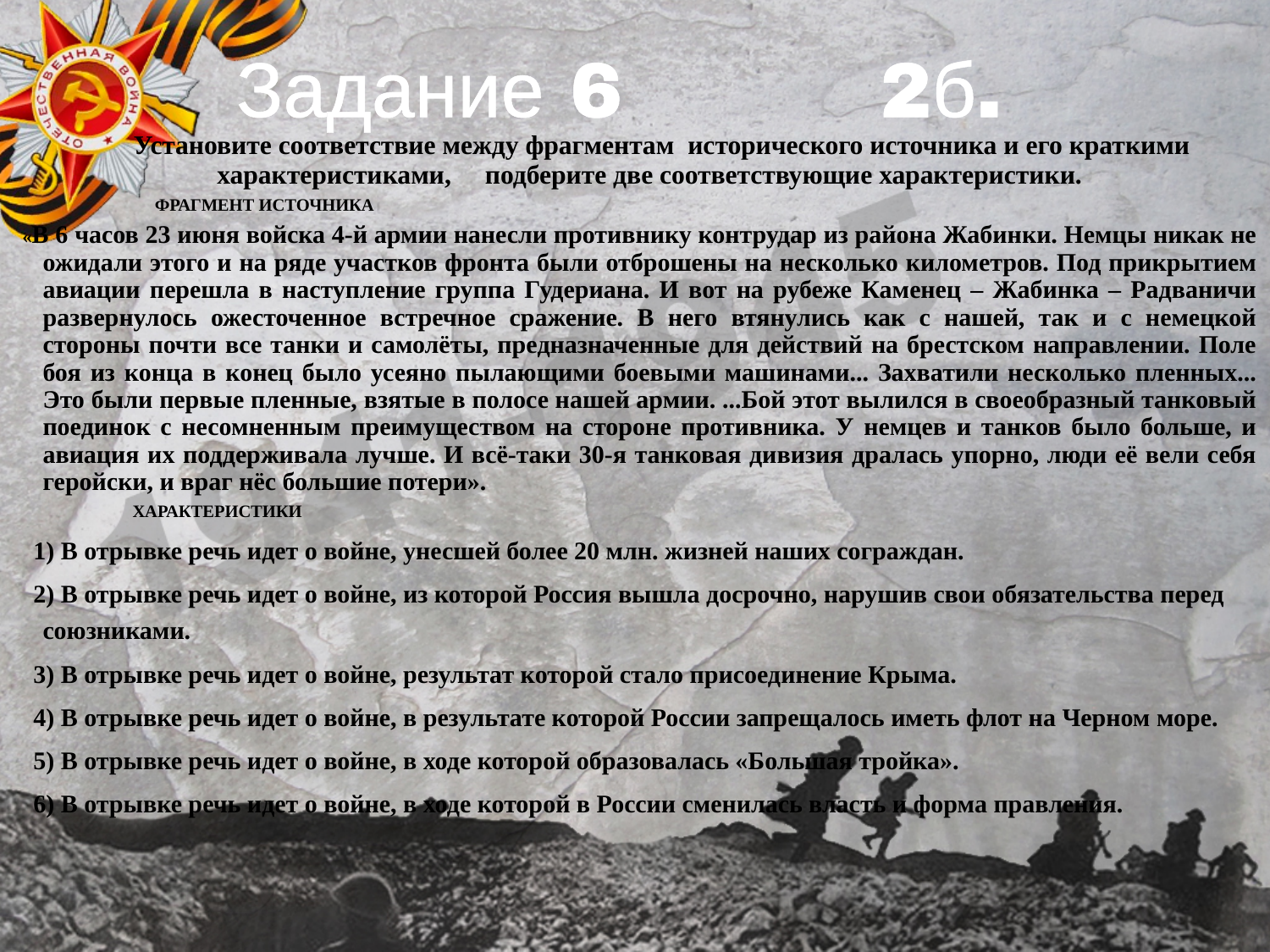

# Задание 6          2б.
        Установите соответствие между фрагментам  исторического источника и его краткими характеристиками,     подберите две соответствующие характеристики.
                                ФРАГМЕНТ ИСТОЧНИКА
  «В 6 часов 23 июня войска 4-й армии нанесли противнику контрудар из района Жабинки. Немцы никак не ожидали этого и на ряде участков фронта были отброшены на несколько километров. Под прикрытием авиации перешла в наступление группа Гудериана. И вот на рубеже Каменец – Жабинка – Радваничи развернулось ожесточенное встречное сражение. В него втянулись как с нашей, так и с немецкой стороны почти все танки и самолёты, предназначенные для действий на брестском направлении. Поле боя из конца в конец было усеяно пылающими боевыми машинами... Захватили несколько пленных... Это были первые пленные, взятые в полосе нашей армии. ...Бой этот вылился в своеобразный танковый поединок с несомненным преимуществом на стороне противника. У немцев и танков было больше, и авиация их поддерживала лучше. И всё-таки 30-я танковая дивизия дралась упорно, люди её вели себя геройски, и враг нёс большие потери».
                           ХАРАКТЕРИСТИКИ
1) В отрывке речь идет о войне, унесшей более 20 млн. жизней наших сограждан.
2) В отрывке речь идет о войне, из которой Россия вышла досрочно, нарушив свои обязательства перед союзниками.
3) В отрывке речь идет о войне, результат которой стало присоединение Крыма.
4) В отрывке речь идет о войне, в результате которой России запрещалось иметь флот на Черном море.
5) В отрывке речь идет о войне, в ходе которой образовалась «Большая тройка».
6) В отрывке речь идет о войне, в ходе которой в России сменилась власть и форма правления.